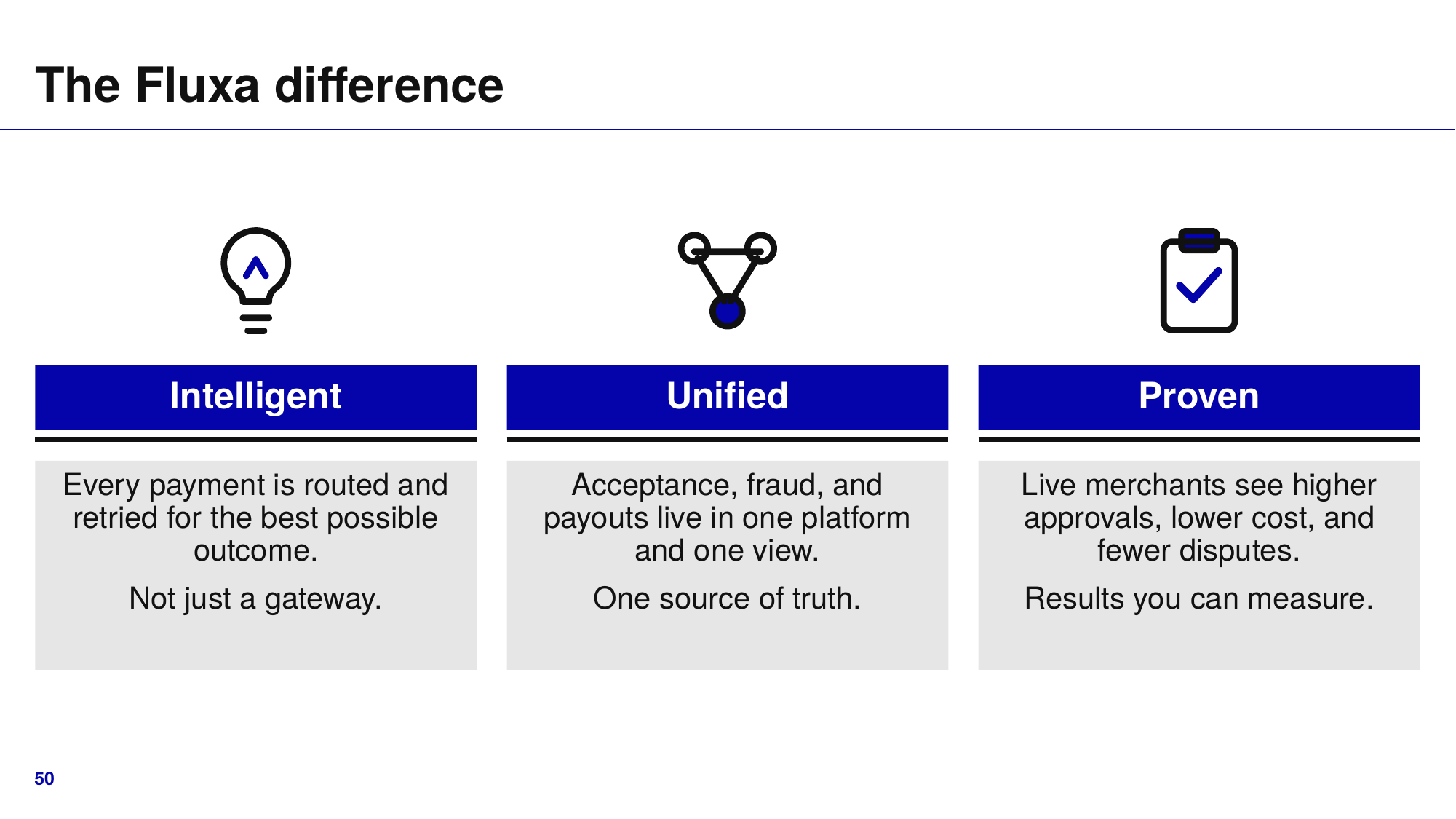

# The Fluxa difference

Intelligent
Unified
Proven
Every payment is routed and retried for the best possible outcome.
Not just a gateway.
Acceptance, fraud, and payouts live in one platform and one view.
One source of truth.
Live merchants see higher approvals, lower cost, and fewer disputes.
Results you can measure.
50